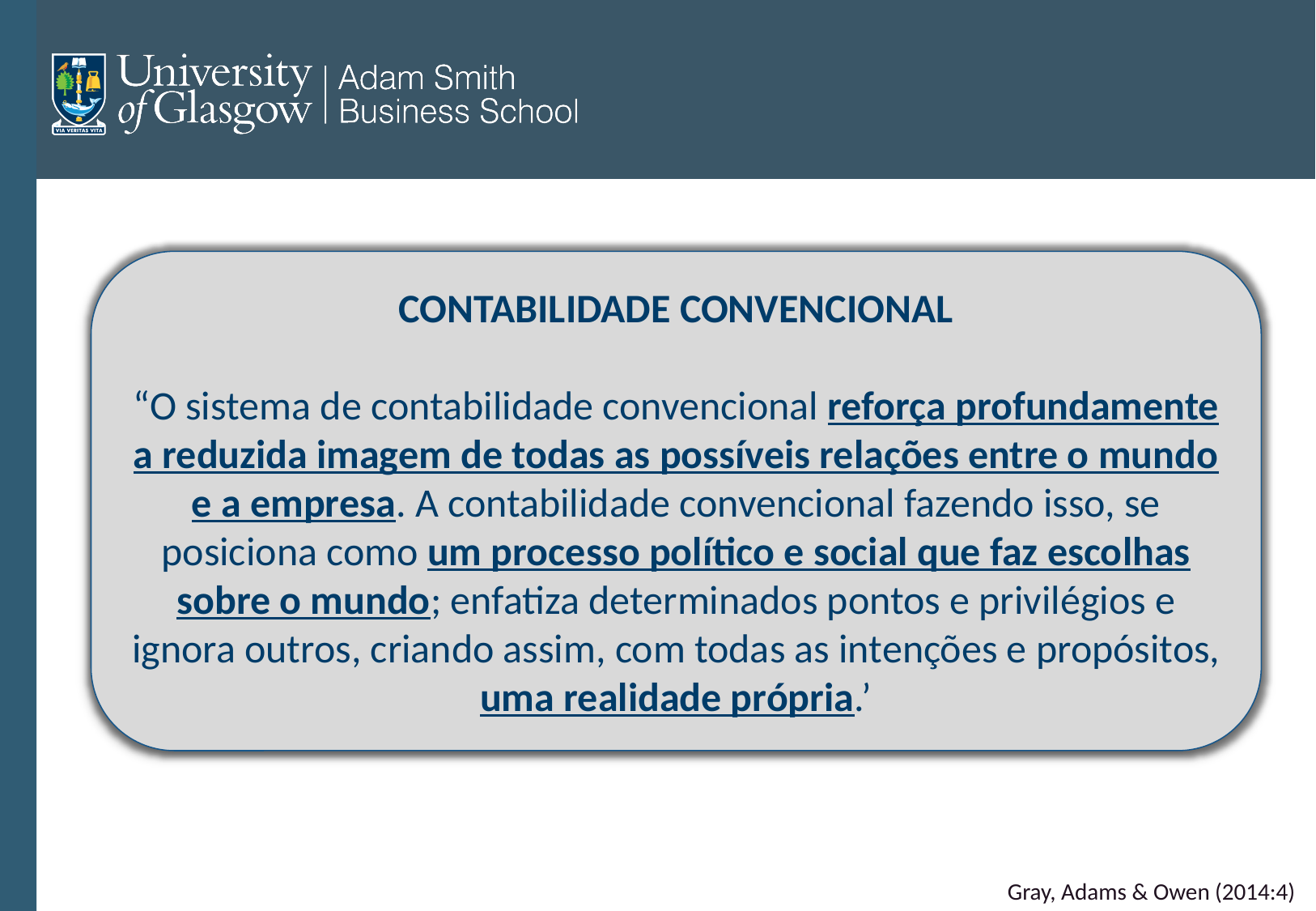

CONTABILIDADE CONVENCIONAL

“O sistema de contabilidade convencional reforça profundamente a reduzida imagem de todas as possíveis relações entre o mundo e a empresa. A contabilidade convencional fazendo isso, se posiciona como um processo político e social que faz escolhas sobre o mundo; enfatiza determinados pontos e privilégios e ignora outros, criando assim, com todas as intenções e propósitos, uma realidade própria.’
Gray, Adams & Owen (2014:4)